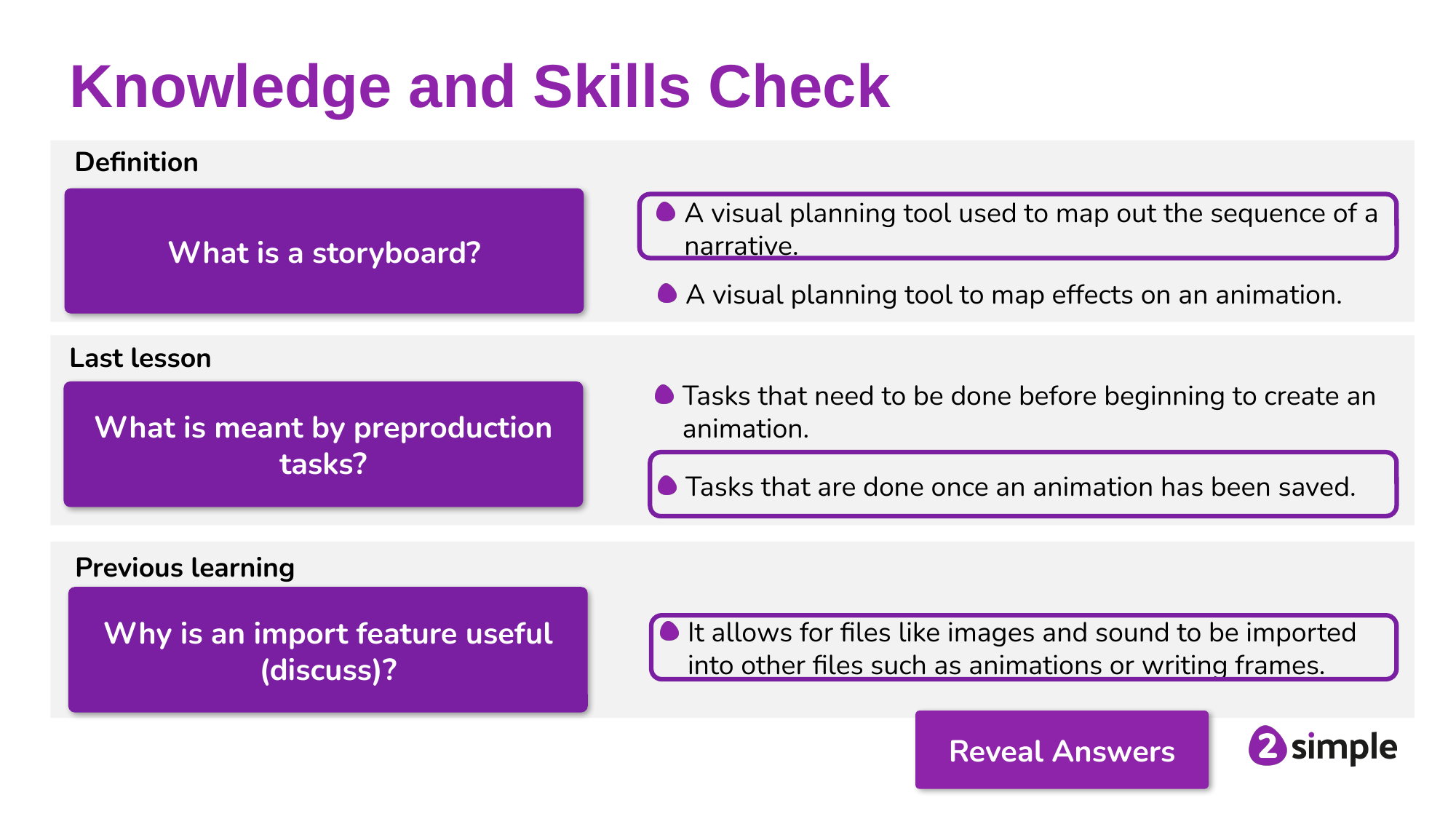

# Knowledge and Skills Check
Definition

What is a storyboard?
A visual planning tool used to map out the sequence of a narrative.

A visual planning tool to map effects on an animation.
Last lesson

Tasks that need to be done before beginning to create an animation.
What is meant by preproduction tasks?
Tasks that are done once an animation has been saved.

Previous learning
Why is an import feature useful (discuss)?
It allows for files like images and sound to be imported into other files such as animations or writing frames.

Reveal Answers